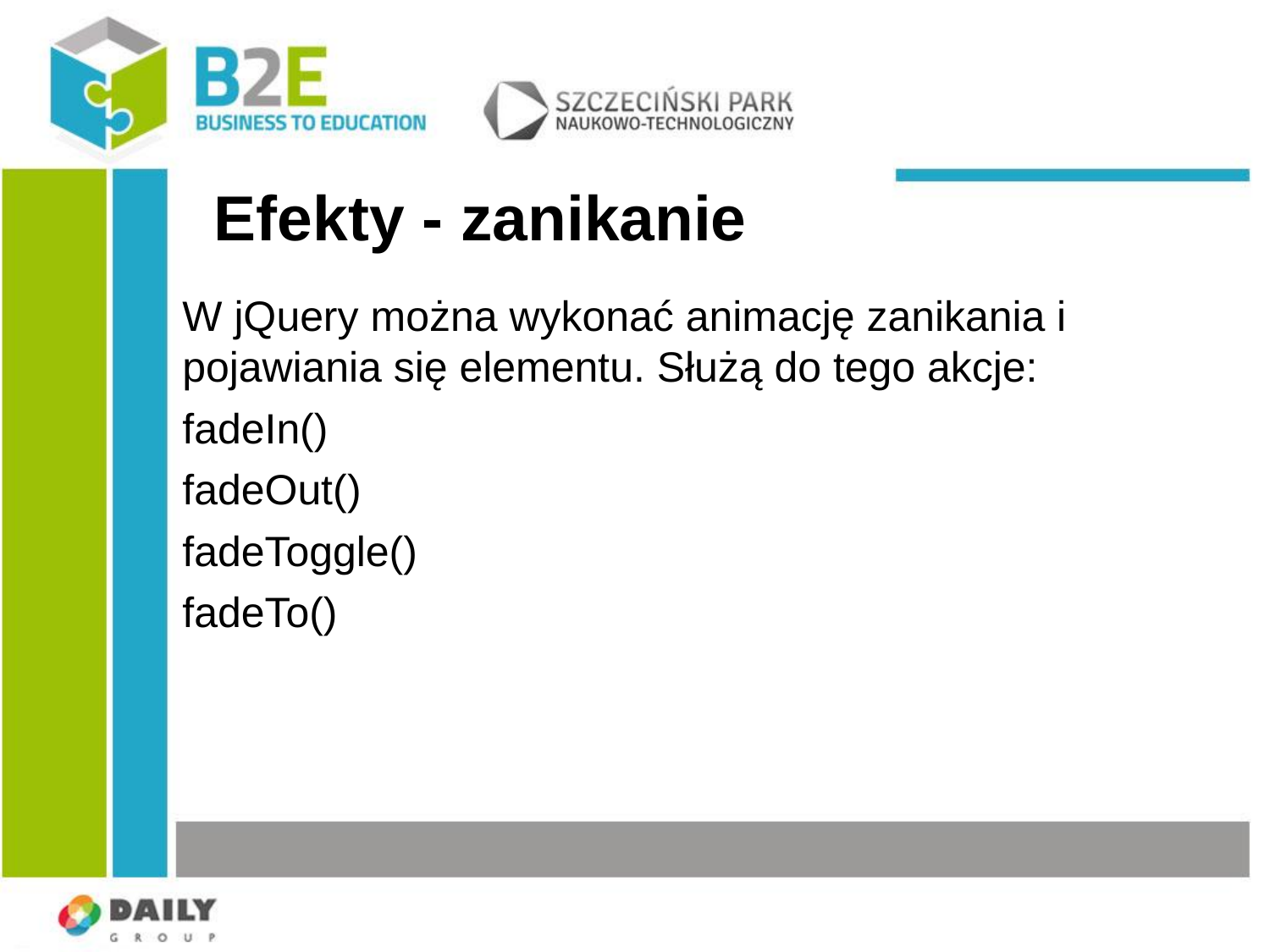

Efekty - zanikanie
W jQuery można wykonać animację zanikania i pojawiania się elementu. Służą do tego akcje:
fadeIn()
fadeOut()
fadeToggle()
fadeTo()